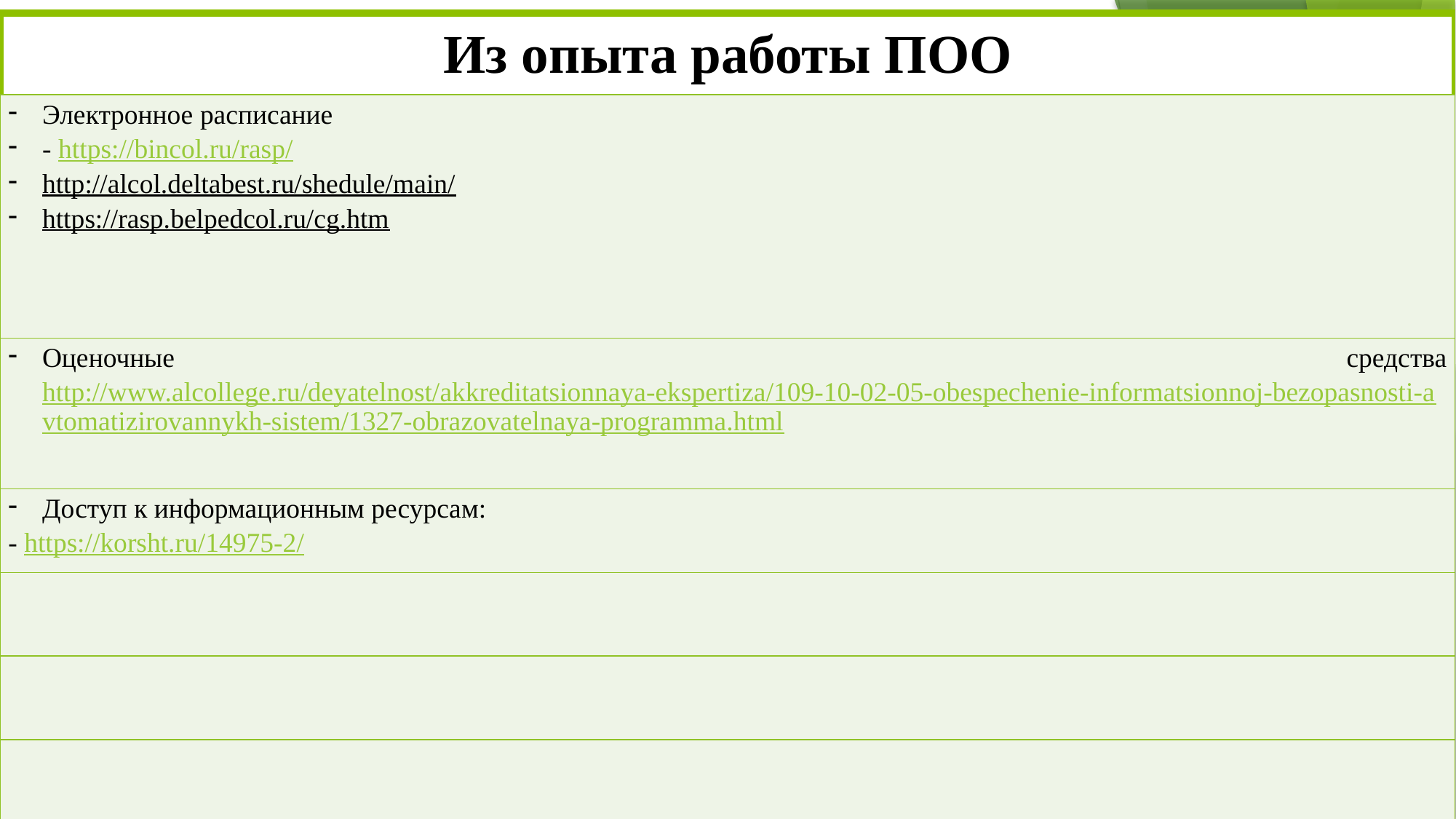

# Из опыта работы ПОО
| Электронное расписание - https://bincol.ru/rasp/ http://alcol.deltabest.ru/shedule/main/ https://rasp.belpedcol.ru/cg.htm |
| --- |
| Оценочные средства http://www.alcollege.ru/deyatelnost/akkreditatsionnaya-ekspertiza/109-10-02-05-obespechenie-informatsionnoj-bezopasnosti-avtomatizirovannykh-sistem/1327-obrazovatelnaya-programma.html |
| Доступ к информационным ресурсам: - https://korsht.ru/14975-2/ |
|  |
|  |
|  |
5